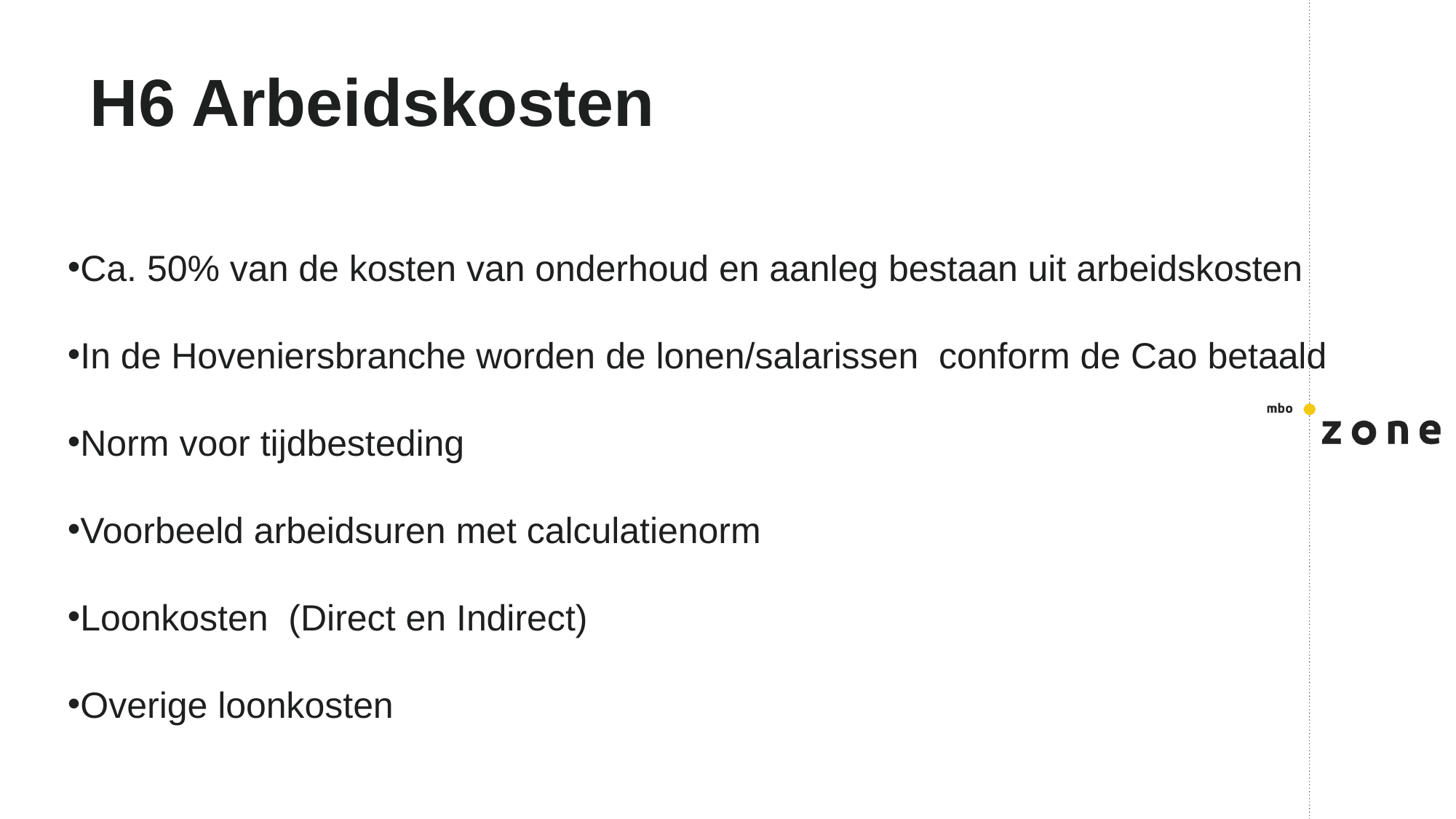

# H6 Arbeidskosten
Ca. 50% van de kosten van onderhoud en aanleg bestaan uit arbeidskosten

In de Hoveniersbranche worden de lonen/salarissen  conform de Cao betaald

Norm voor tijdbesteding

Voorbeeld arbeidsuren met calculatienorm

Loonkosten  (Direct en Indirect)

Overige loonkosten